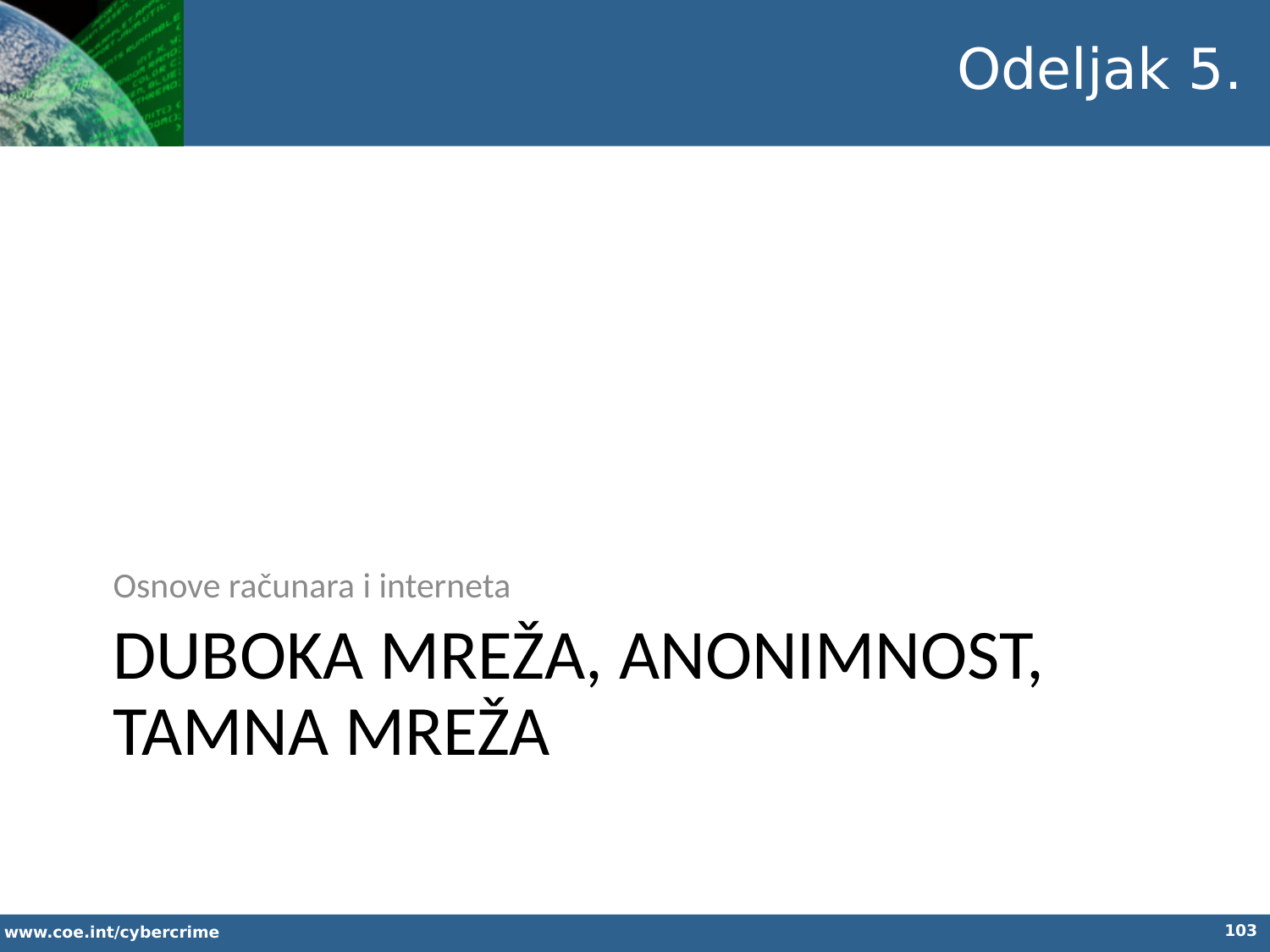

Odeljak 5.
Osnove računara i interneta
# DUBOKA MREŽA, ANONIMNOST, TAMNA MREŽA